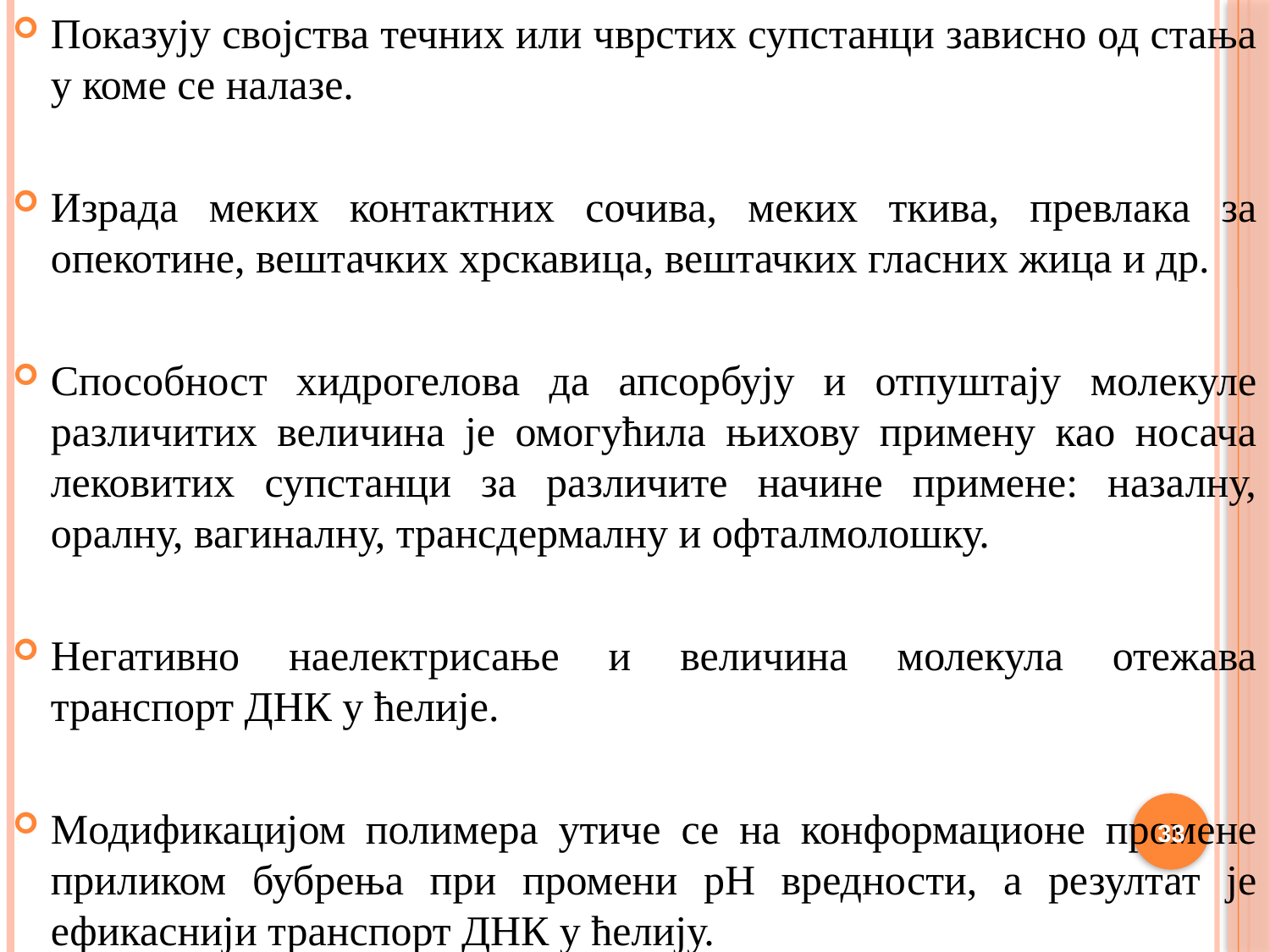

Показују својства течних или чврстих супстанци зависно од стања у коме се налазе.

Израда меких контактних сочива, меких ткива, превлака за опекотине, вештачких хрскавица, вештачких гласних жица и др.

Способност хидрогелова да апсорбују и отпуштају молекуле различитих величина је омогућила њихову примену као носача лековитих супстанци за различите начине примене: назалну, оралну, вагиналну, трансдермалну и офталмолошку.

Негативно наелектрисање и величина молекула отежава транспорт ДНК у ћелије.

Модификацијом полимера утиче се на конформационе промене приликом бубрења при промени pH вредности, а резултат је ефикаснији транспорт ДНК у ћелију.
33